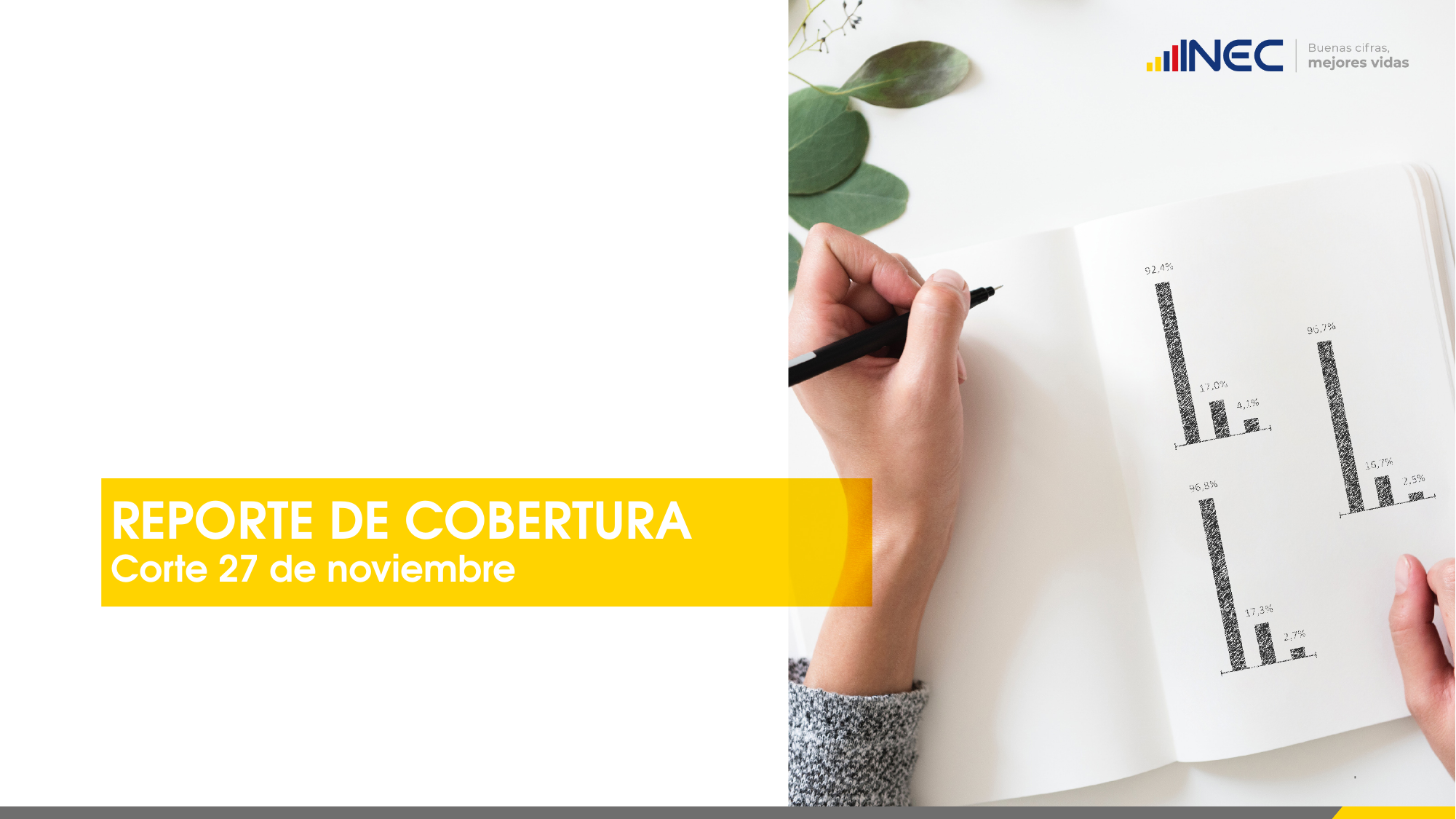

# REPORTE DE COBERTURA Corte 27 de noviembre